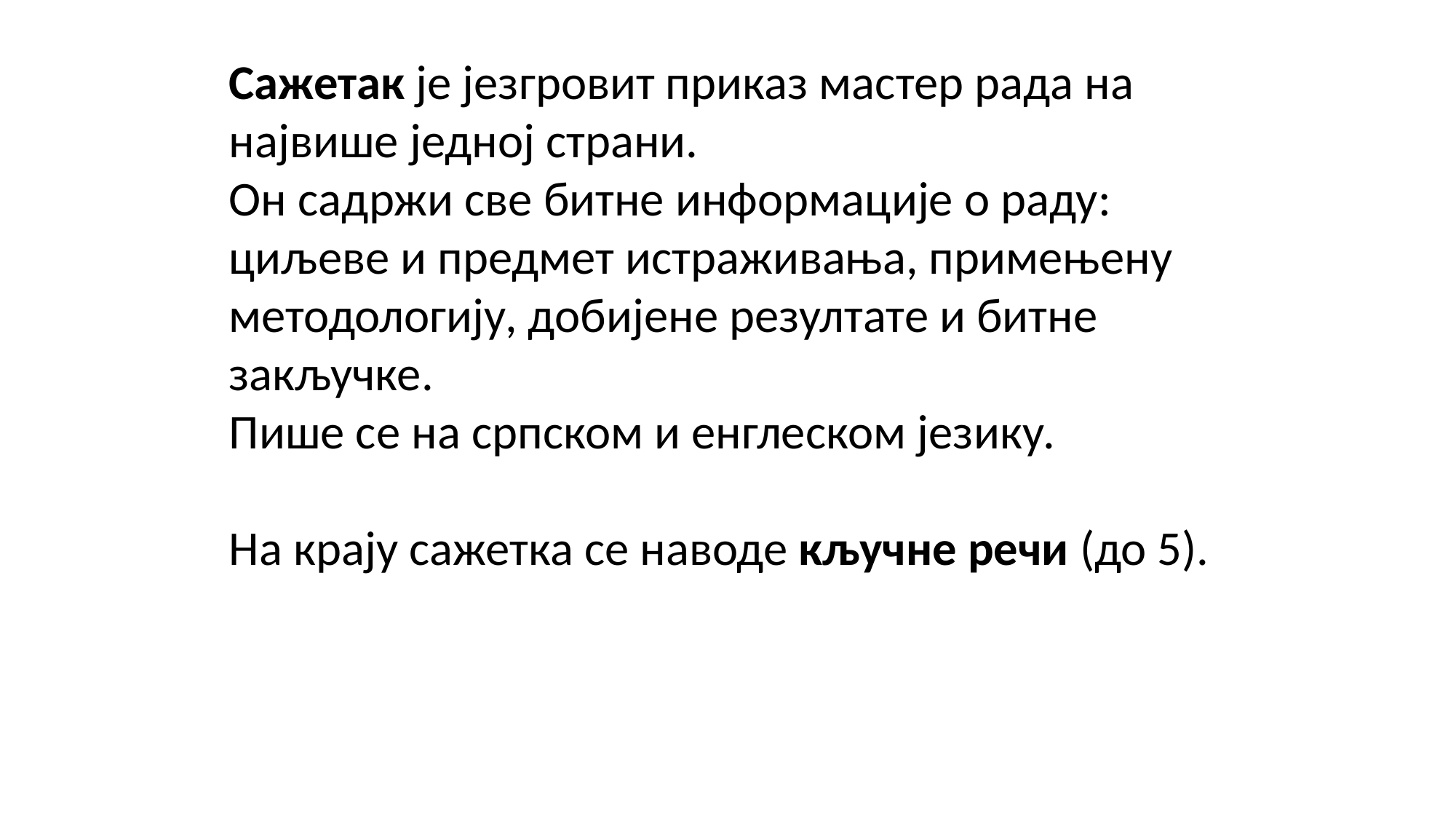

Сажетак је језгровит приказ мастер рада на највише једној страни.
Он садржи све битне информације о раду: циљеве и предмет истраживања, примењену методологију, добијене резултате и битне закључке.
Пише се на српском и енглеском језику.

На крају сажетка се наводе кључне речи (до 5).